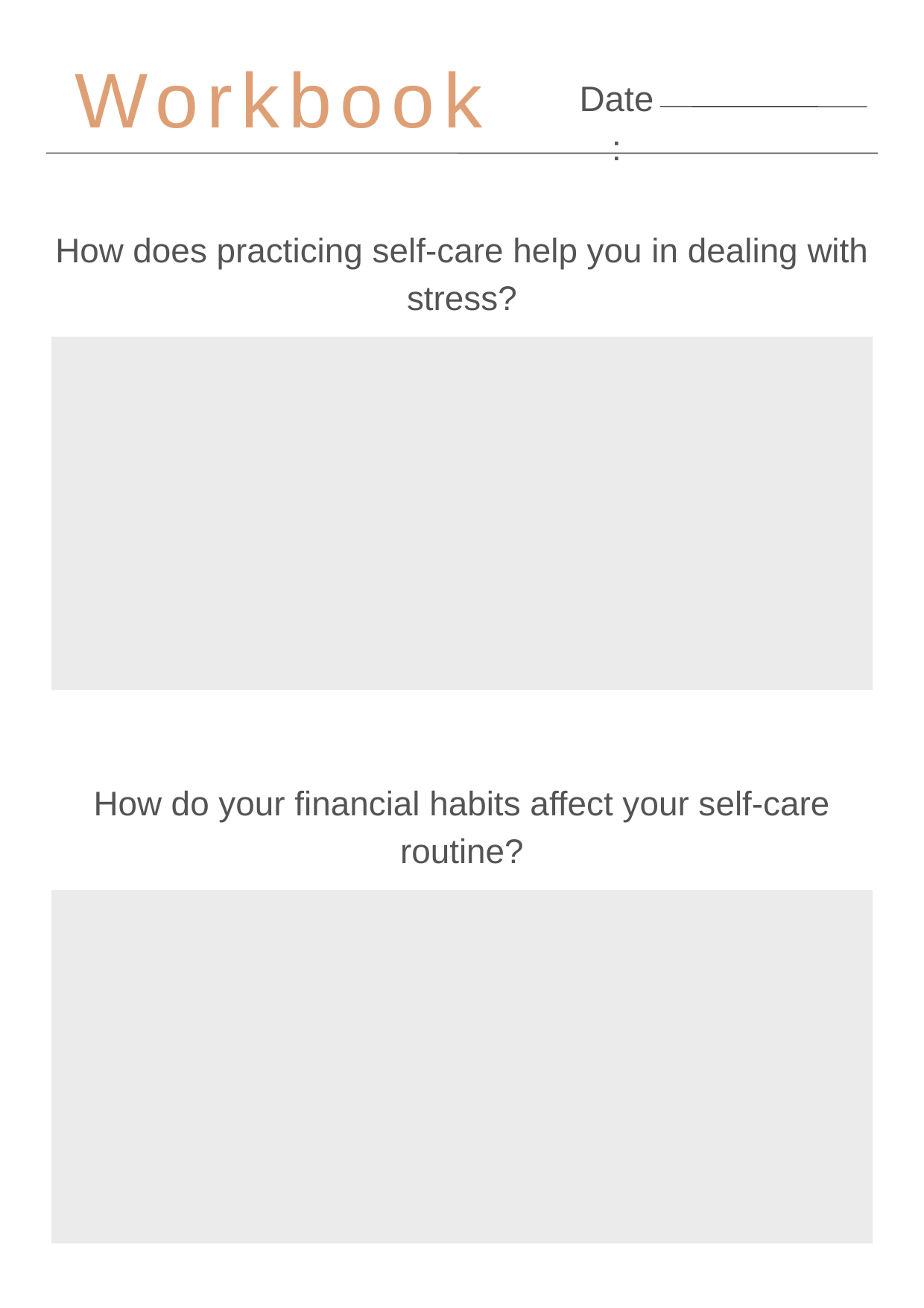

Workbook
Date:

How does practicing self-care help you in dealing with stress?

How do your financial habits affect your self-care routine?